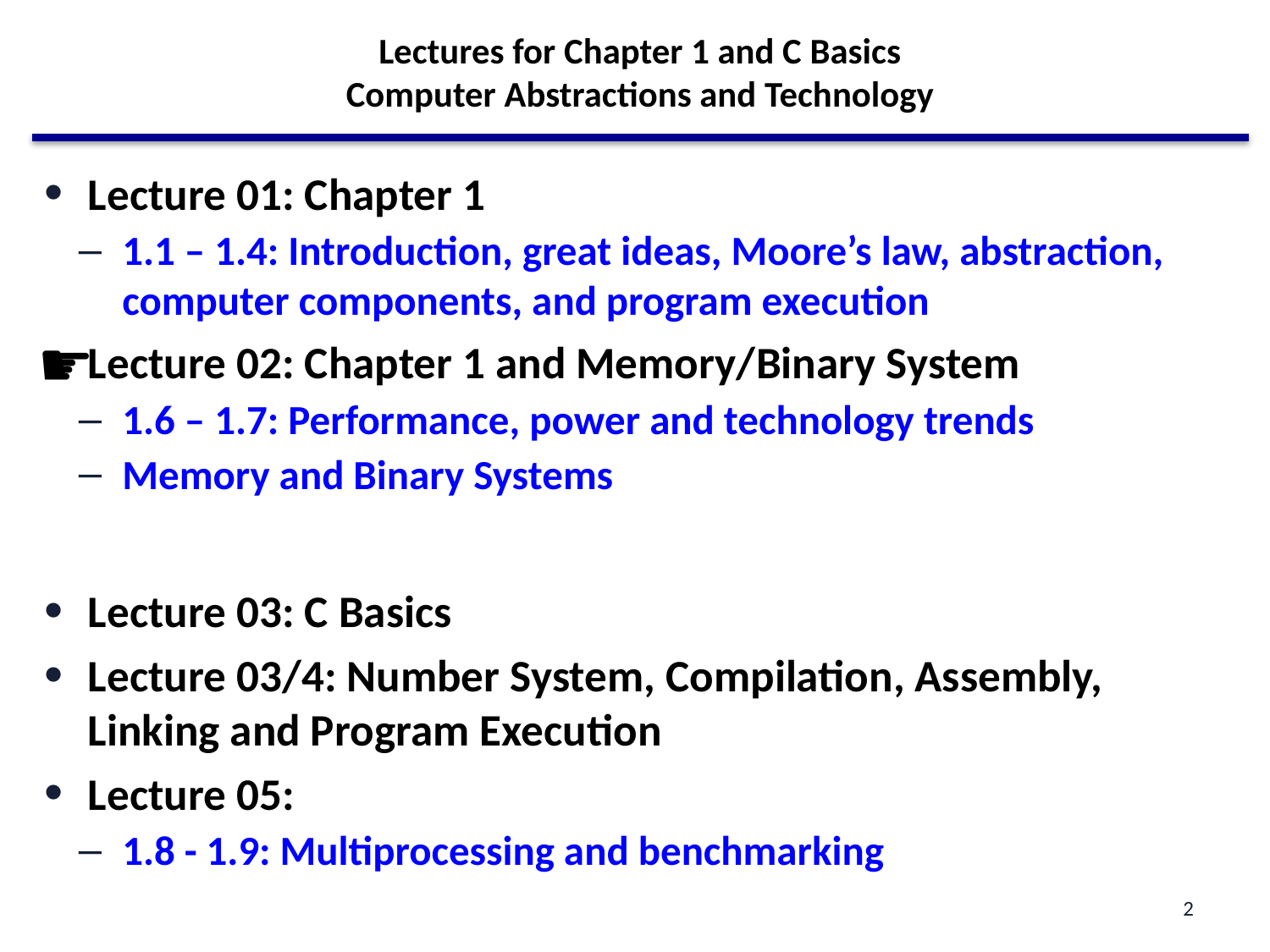

# Lectures for Chapter 1 and C Basics Computer Abstractions and Technology
Lecture 01: Chapter 1
1.1 – 1.4: Introduction, great ideas, Moore’s law, abstraction, computer components, and program execution
Lecture 02: Chapter 1 and Memory/Binary System
1.6 – 1.7: Performance, power and technology trends
Memory and Binary Systems

Lecture 03: C Basics
Lecture 03/4: Number System, Compilation, Assembly, Linking and Program Execution
Lecture 05:
1.8 - 1.9: Multiprocessing and benchmarking

☛
2